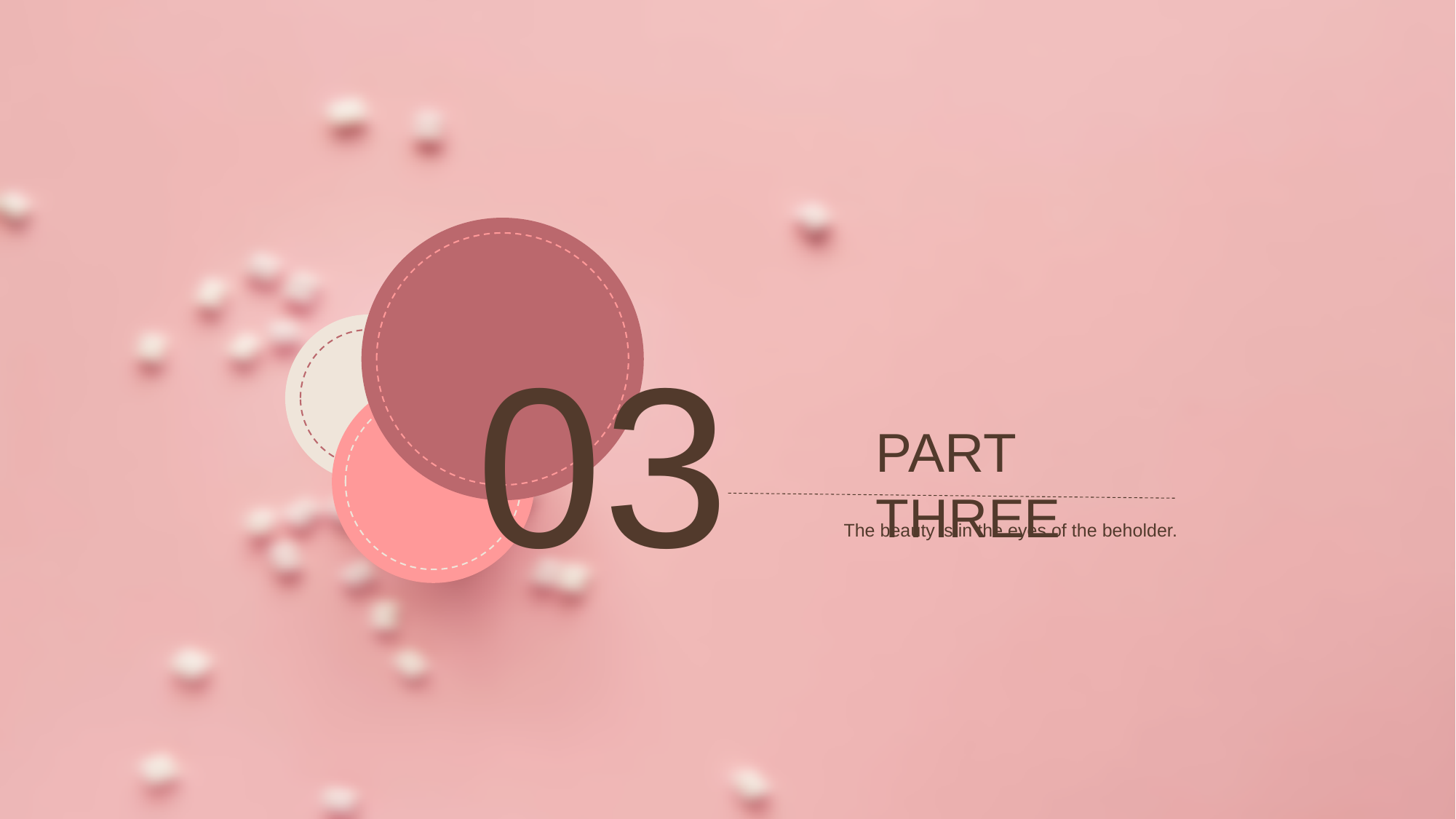

03

PART THREE
The beauty is in the eyes of the beholder.